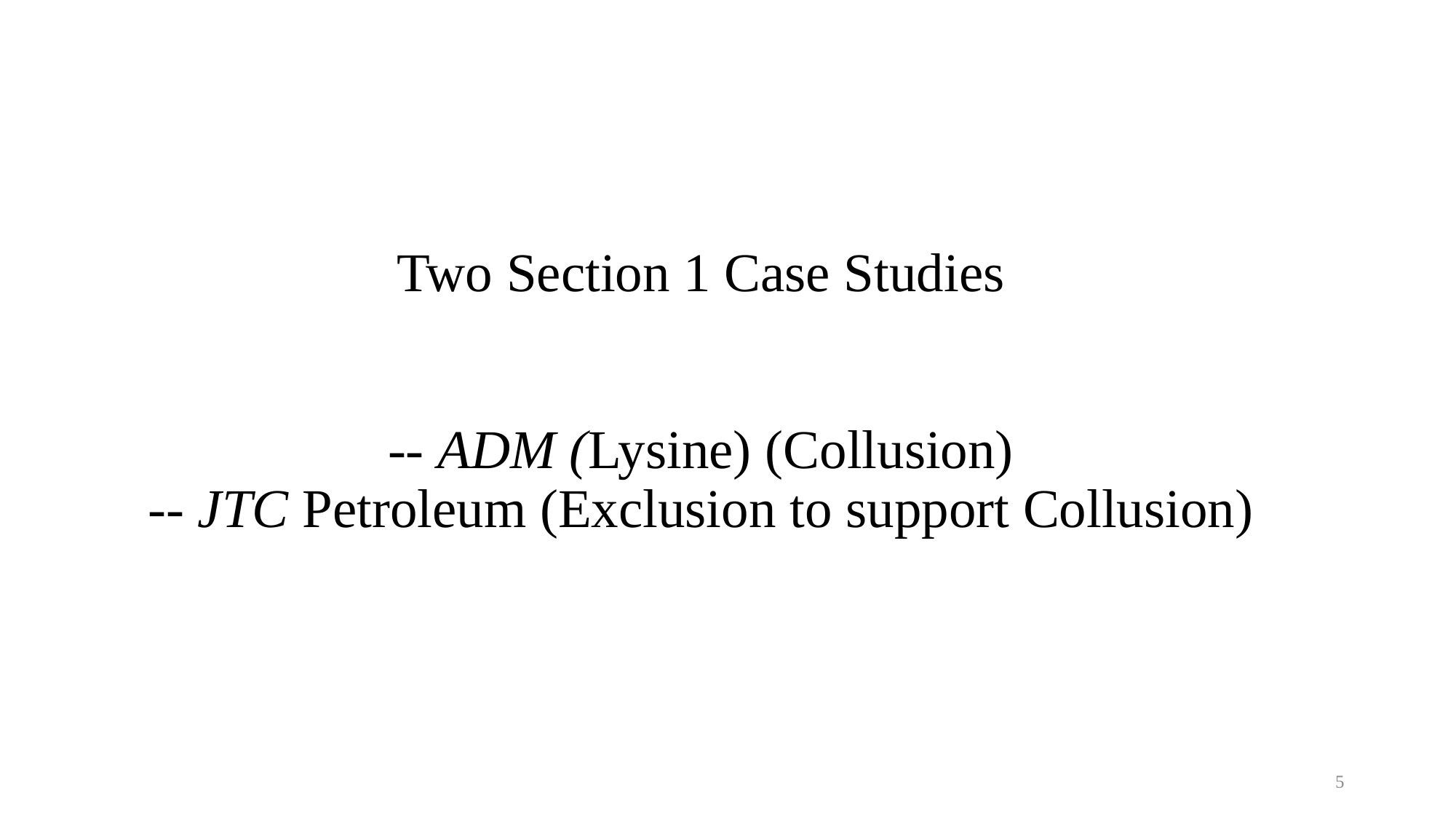

# Two Section 1 Case Studies -- ADM (Lysine) (Collusion) -- JTC Petroleum (Exclusion to support Collusion)

5